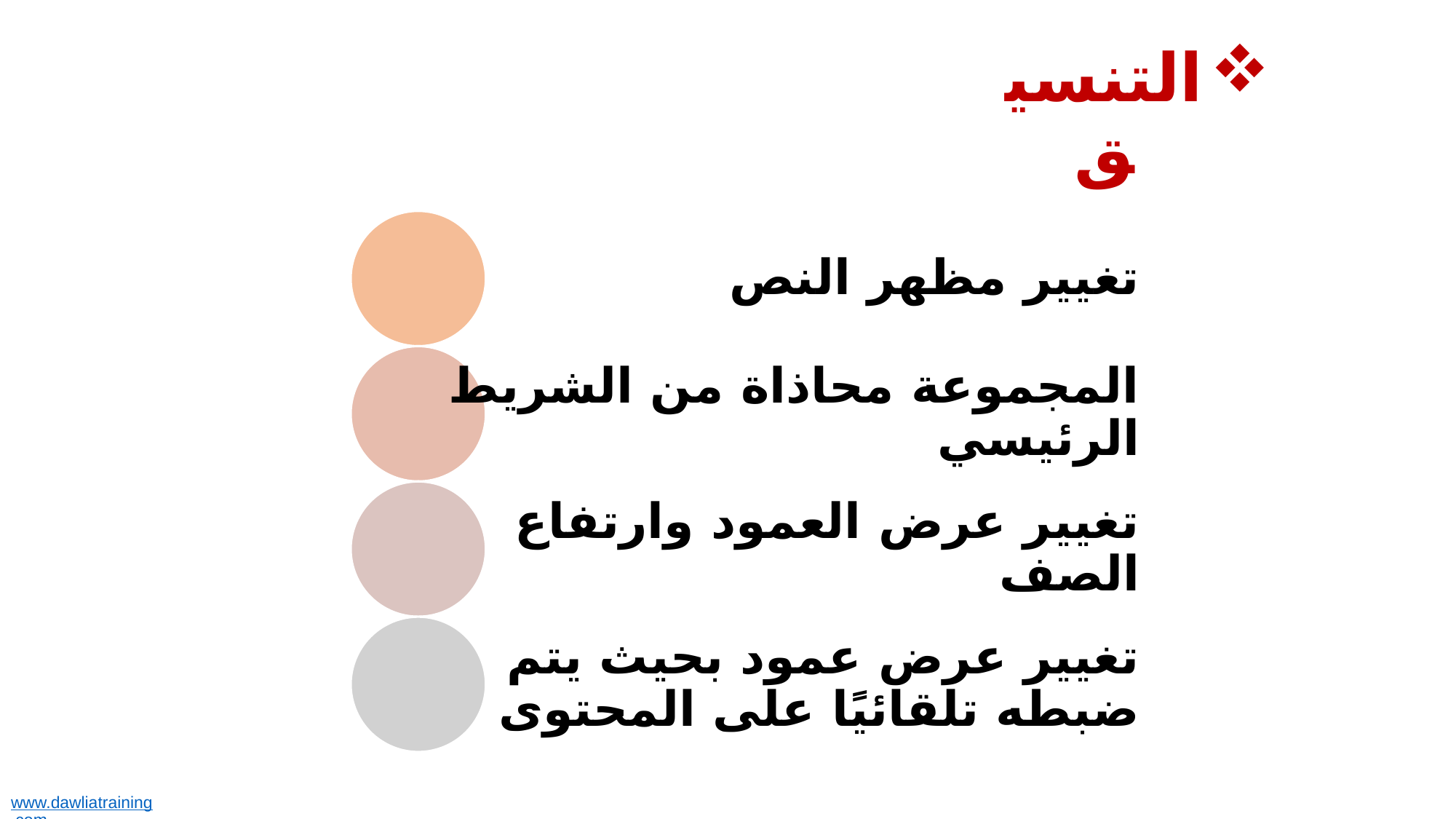

# التنسيق
تغيير مظهر النص
المجموعة محاذاة من الشريط الرئيسي
تغيير عرض العمود وارتفاع الصف
تغيير عرض عمود بحيث يتم ضبطه تلقائيًا على المحتوى
www.dawliatraining.com